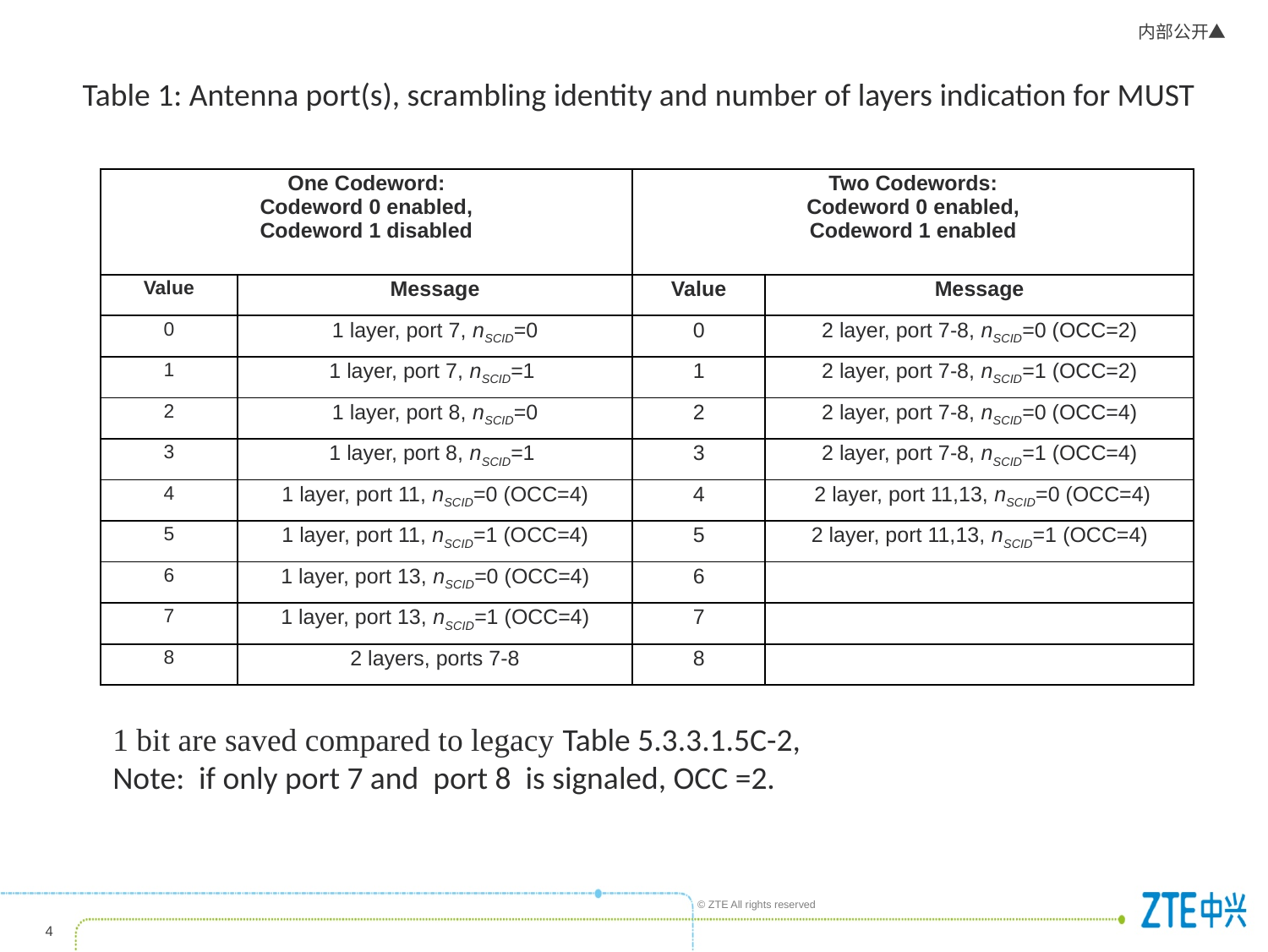

Table 1: Antenna port(s), scrambling identity and number of layers indication for MUST
| One Codeword: Codeword 0 enabled, Codeword 1 disabled |  | Two Codewords: Codeword 0 enabled, Codeword 1 enabled |  |
| --- | --- | --- | --- |
| Value | Message | Value | Message |
| 0 | 1 layer, port 7, nSCID=0 | 0 | 2 layer, port 7-8, nSCID=0 (OCC=2) |
| 1 | 1 layer, port 7, nSCID=1 | 1 | 2 layer, port 7-8, nSCID=1 (OCC=2) |
| 2 | 1 layer, port 8, nSCID=0 | 2 | 2 layer, port 7-8, nSCID=0 (OCC=4) |
| 3 | 1 layer, port 8, nSCID=1 | 3 | 2 layer, port 7-8, nSCID=1 (OCC=4) |
| 4 | 1 layer, port 11, nSCID=0 (OCC=4) | 4 | 2 layer, port 11,13, nSCID=0 (OCC=4) |
| 5 | 1 layer, port 11, nSCID=1 (OCC=4) | 5 | 2 layer, port 11,13, nSCID=1 (OCC=4) |
| 6 | 1 layer, port 13, nSCID=0 (OCC=4) | 6 |  |
| 7 | 1 layer, port 13, nSCID=1 (OCC=4) | 7 |  |
| 8 | 2 layers, ports 7-8 | 8 |  |
1 bit are saved compared to legacy Table 5.3.3.1.5C-2,
Note:  if only port 7 and  port 8  is signaled, OCC =2.